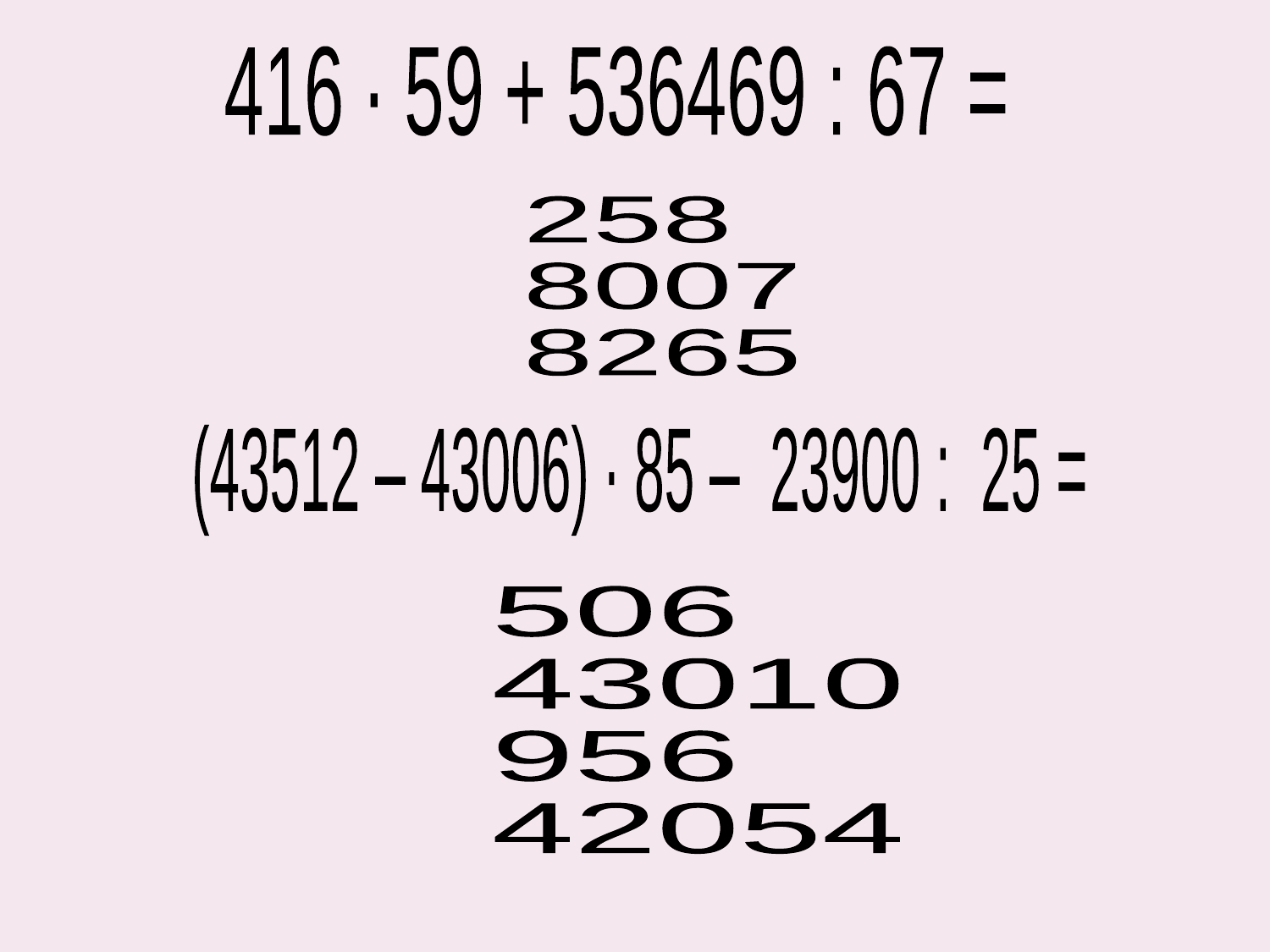

416 ∙ 59 + 536469 : 67 =
258
8007
8265
(43512 – 43006) ∙ 85 –  23900 :  25 =
506
43010
956
42054